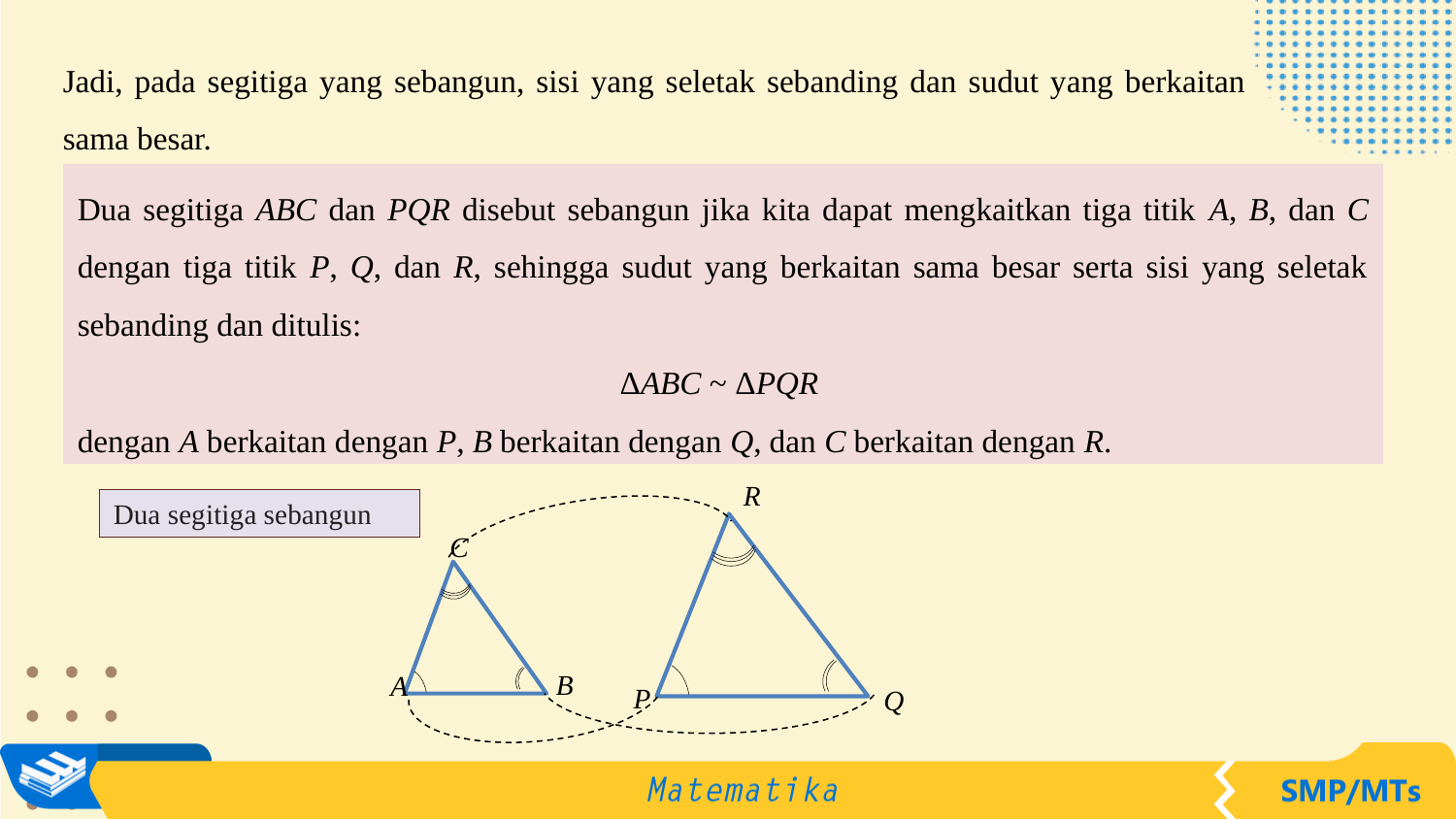

Jadi, pada segitiga yang sebangun, sisi yang seletak sebanding dan sudut yang berkaitan sama besar.
Dua segitiga ABC dan PQR disebut sebangun jika kita dapat mengkaitkan tiga titik A, B, dan C dengan tiga titik P, Q, dan R, sehingga sudut yang berkaitan sama besar serta sisi yang seletak sebanding dan ditulis:
ΔABC ~ ΔPQR
dengan A berkaitan dengan P, B berkaitan dengan Q, dan C berkaitan dengan R.
R

P
Q

C

B
A

Dua segitiga sebangun